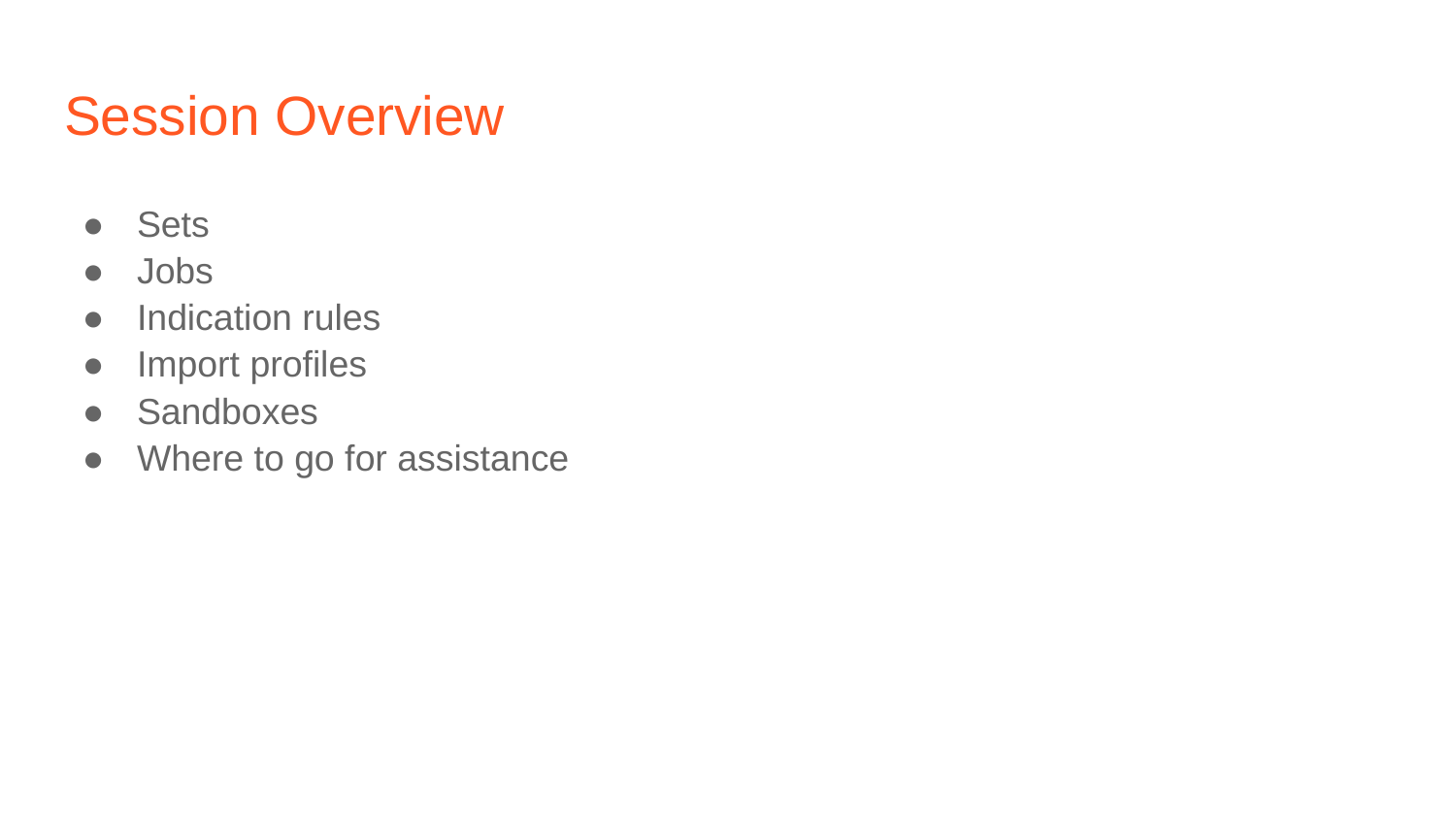

# Session Overview
Sets
Jobs
Indication rules
Import profiles
Sandboxes
Where to go for assistance